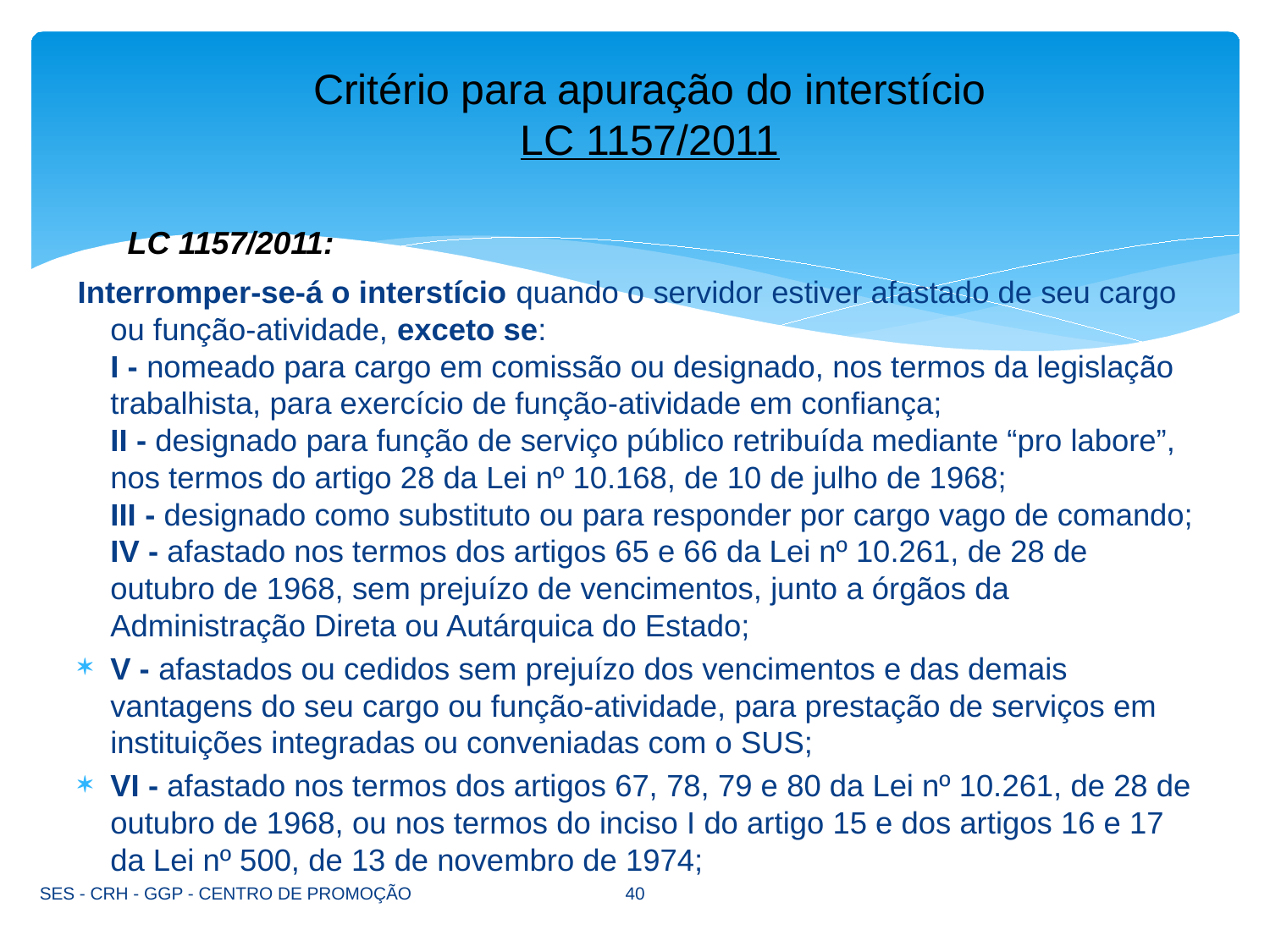

Critério para apuração do interstício
LC 1157/2011
LC 1157/2011:

Interromper-se-á o interstício quando o servidor estiver afastado de seu cargo ou função-atividade, exceto se:
I - nomeado para cargo em comissão ou designado, nos termos da legislação trabalhista, para exercício de função-atividade em confiança;
II - designado para função de serviço público retribuída mediante “pro labore”, nos termos do artigo 28 da Lei nº 10.168, de 10 de julho de 1968;
III - designado como substituto ou para responder por cargo vago de comando;
IV - afastado nos termos dos artigos 65 e 66 da Lei nº 10.261, de 28 de outubro de 1968, sem prejuízo de vencimentos, junto a órgãos da Administração Direta ou Autárquica do Estado;
V - afastados ou cedidos sem prejuízo dos vencimentos e das demais vantagens do seu cargo ou função-atividade, para prestação de serviços em instituições integradas ou conveniadas com o SUS;
VI - afastado nos termos dos artigos 67, 78, 79 e 80 da Lei nº 10.261, de 28 de outubro de 1968, ou nos termos do inciso I do artigo 15 e dos artigos 16 e 17 da Lei nº 500, de 13 de novembro de 1974;

40
SES - CRH - GGP - CENTRO DE PROMOÇÃO